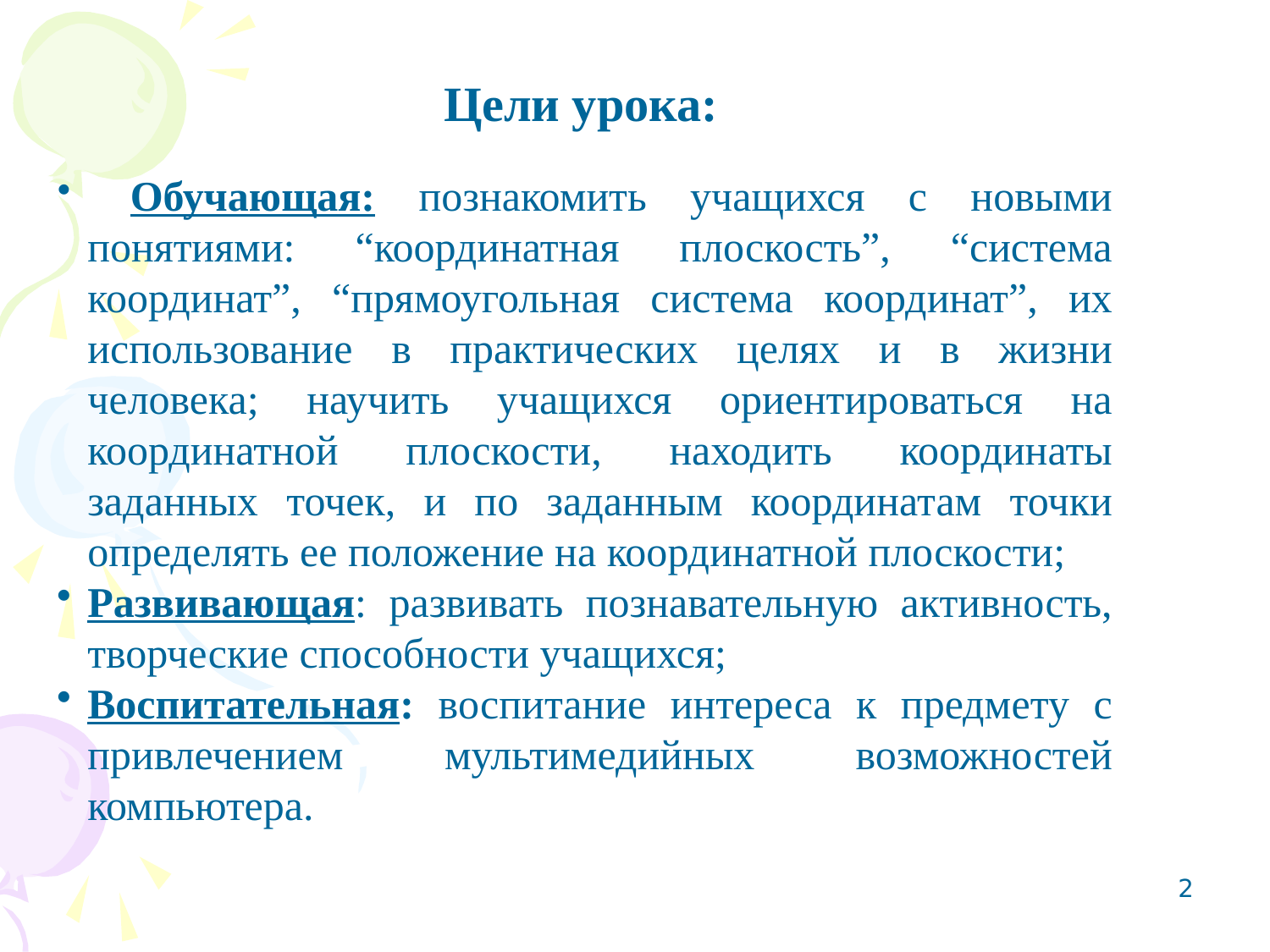

Цели урока:

 Обучающая: познакомить учащихся с новыми понятиями: “координатная плоскость”, “система координат”, “прямоугольная система координат”, их использование в практических целях и в жизни человека; научить учащихся ориентироваться на координатной плоскости, находить координаты заданных точек, и по заданным координатам точки определять ее положение на координатной плоскости;
Развивающая: развивать познавательную активность, творческие способности учащихся;
Воспитательная: воспитание интереса к предмету с привлечением мультимедийных возможностей компьютера.

2